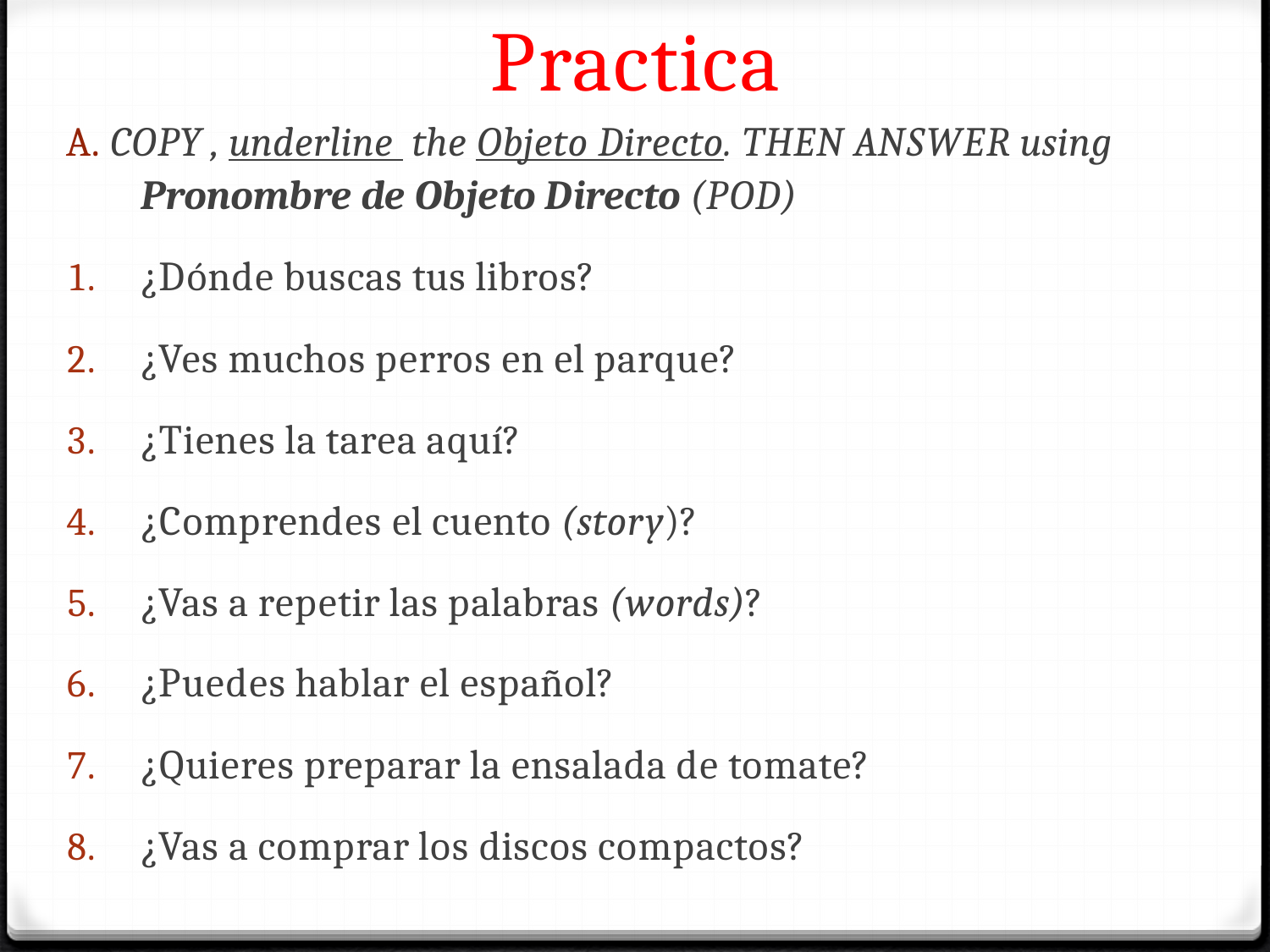

Practica
A. COPY , underline  the Objeto Directo. THEN ANSWER using Pronombre de Objeto Directo (POD)
¿Dónde buscas tus libros?
¿Ves muchos perros en el parque?
¿Tienes la tarea aquí?
¿Comprendes el cuento (story)?
¿Vas a repetir las palabras (words)?
¿Puedes hablar el español?
¿Quieres preparar la ensalada de tomate?
¿Vas a comprar los discos compactos?